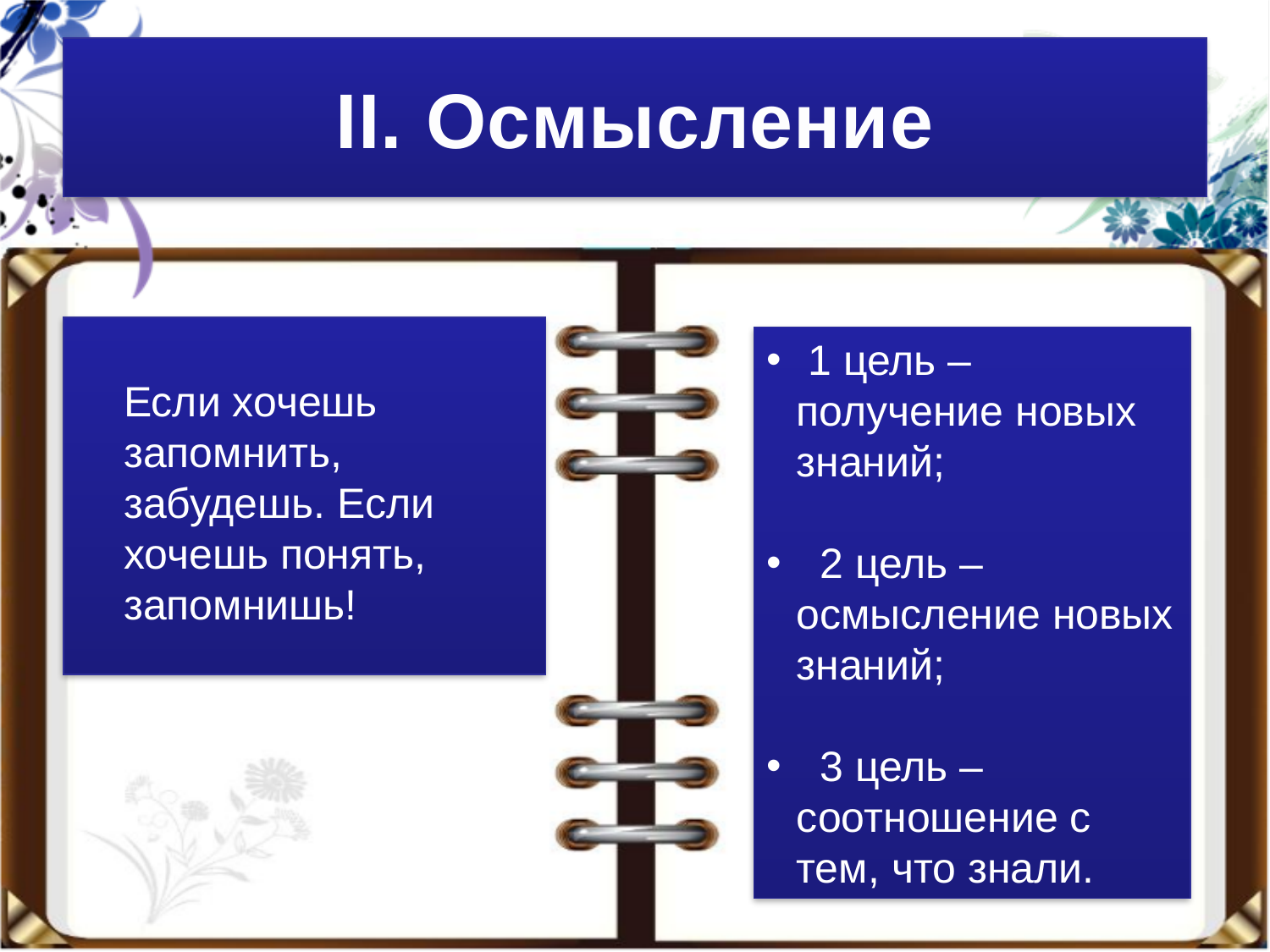

# II. Осмысление

    Если хочешь запомнить, забудешь. Если хочешь понять, запомнишь!

 1 цель – получение новых знаний;

  2 цель – осмысление новых знаний;

  3 цель – соотношение с тем, что знали.